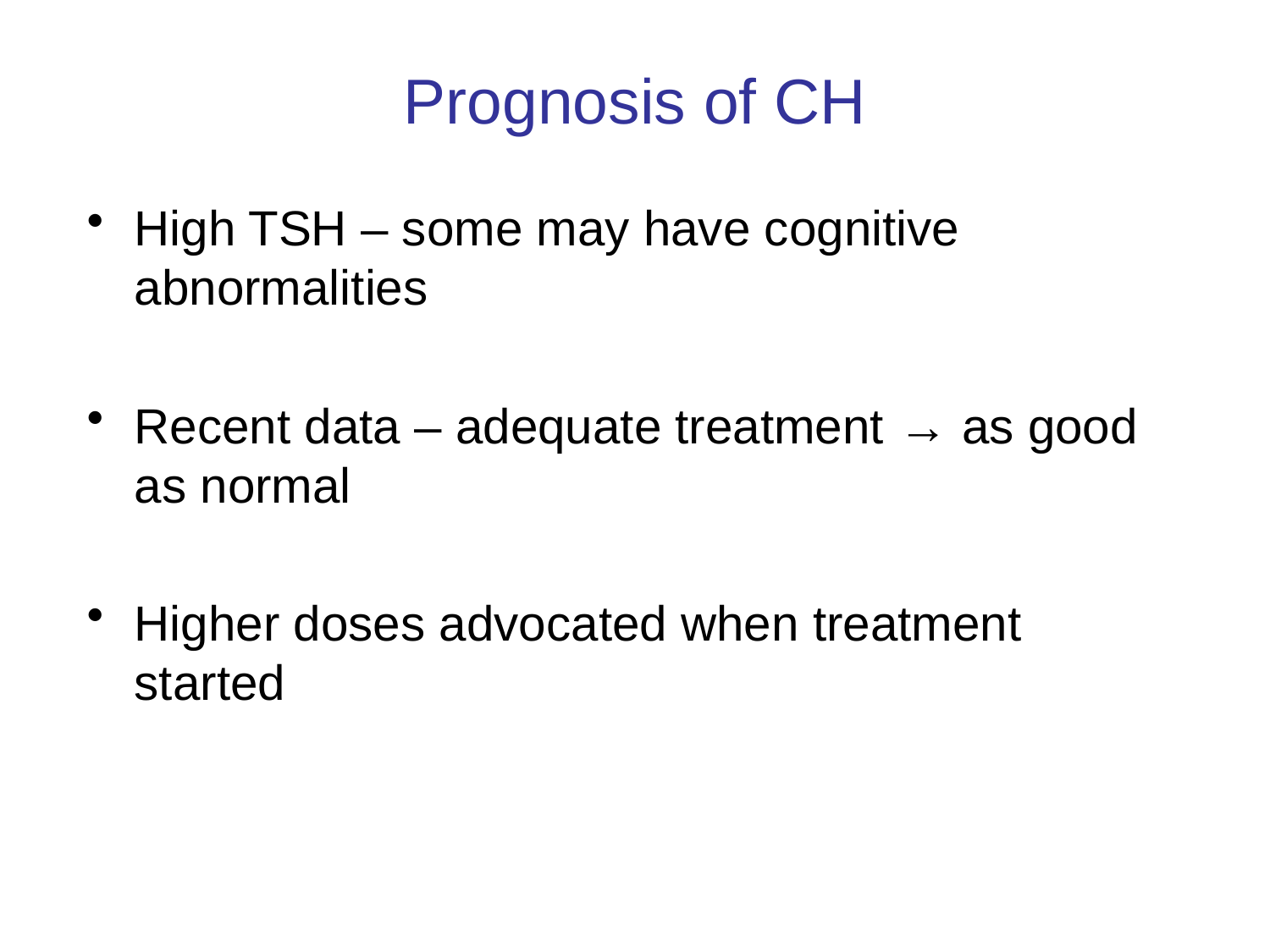

# Prognosis of CH
High TSH – some may have cognitive abnormalities

Recent data – adequate treatment → as good as normal

Higher doses advocated when treatment started